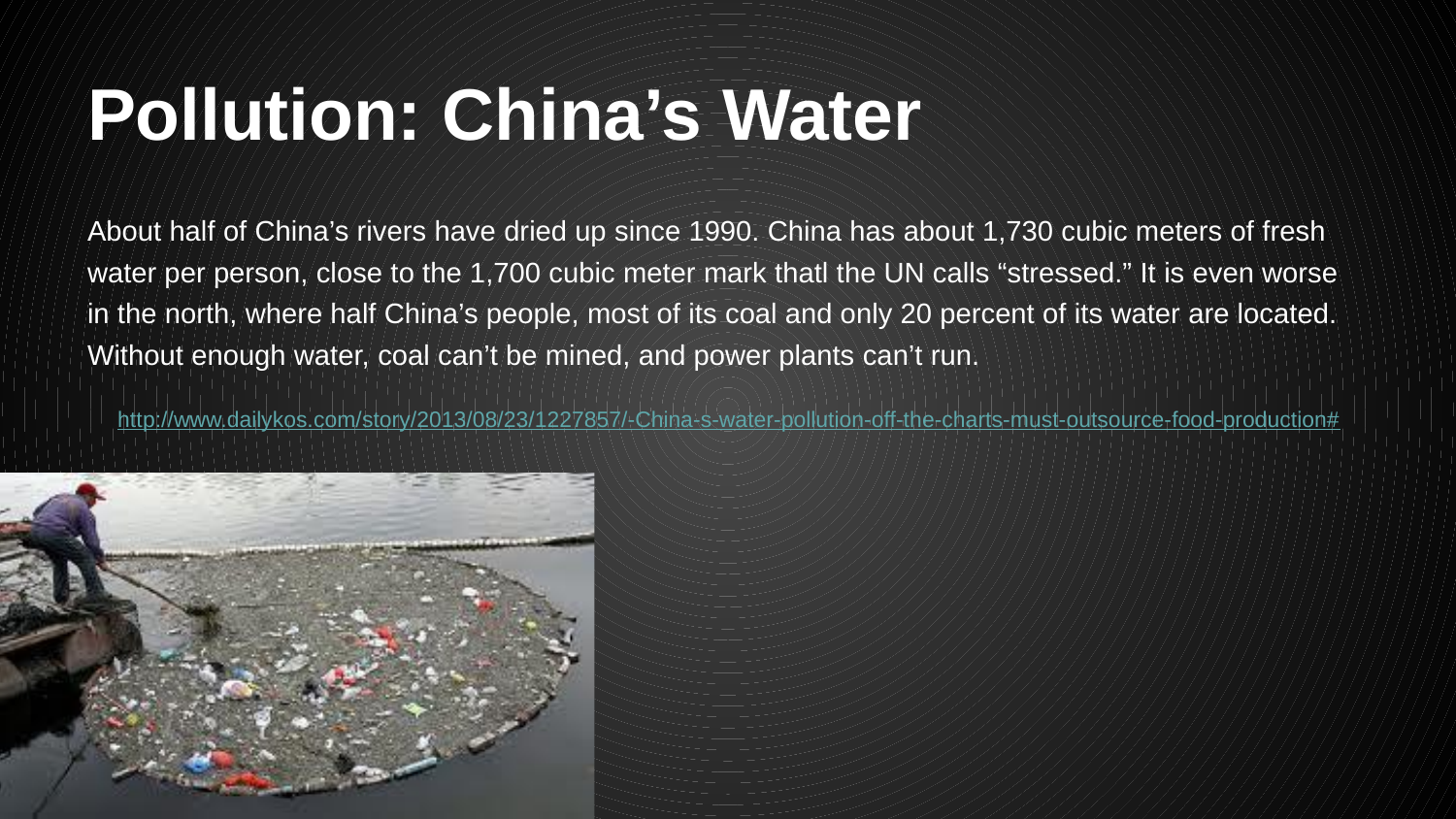

# Pollution: China’s Water
About half of China’s rivers have dried up since 1990. China has about 1,730 cubic meters of fresh water per person, close to the 1,700 cubic meter mark thatl the UN calls “stressed.” It is even worse in the north, where half China’s people, most of its coal and only 20 percent of its water are located. Without enough water, coal can’t be mined, and power plants can’t run.
http://www.dailykos.com/story/2013/08/23/1227857/-China-s-water-pollution-off-the-charts-must-outsource-food-production#